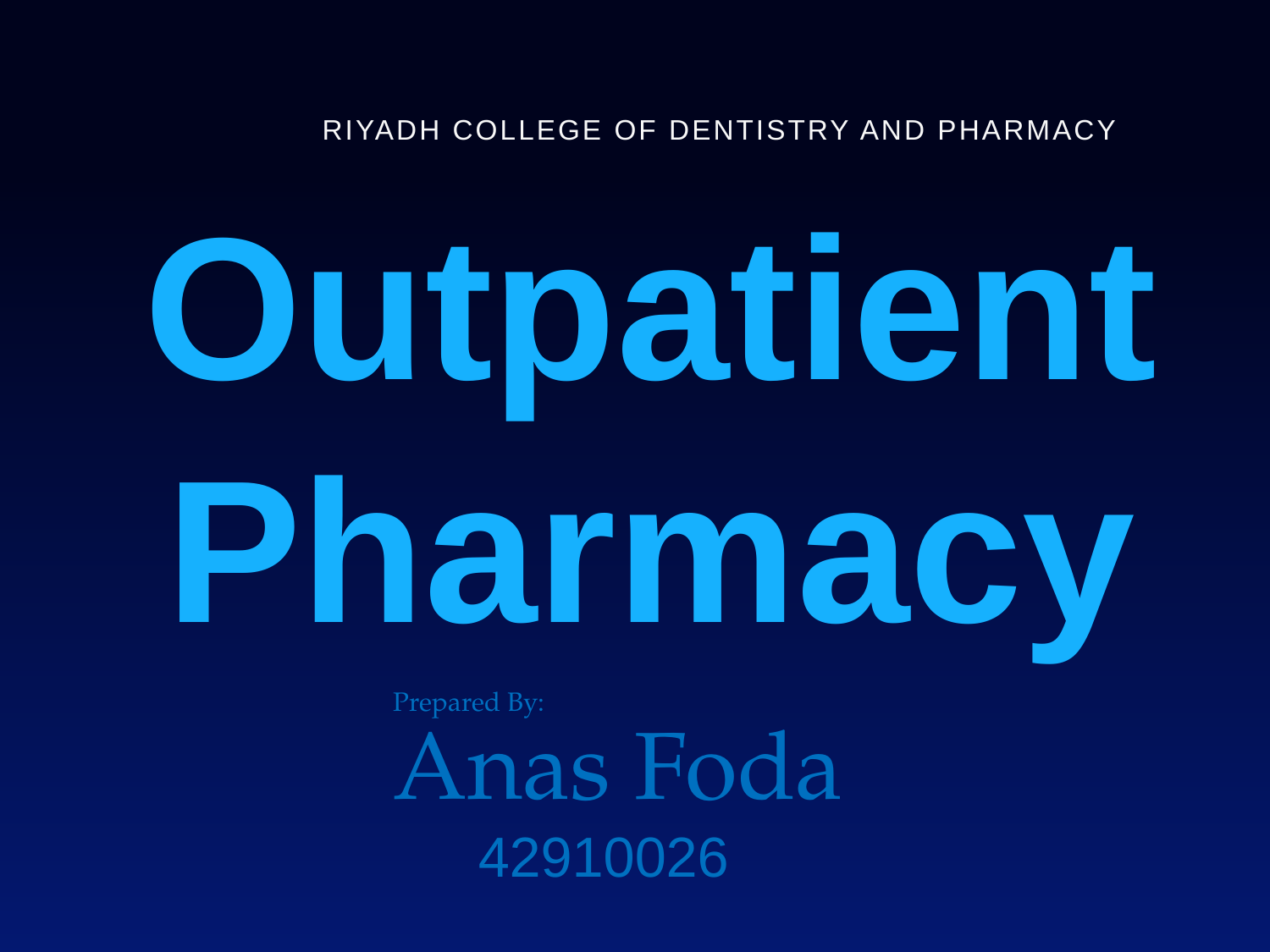

RIYADH COLLEGE OF DENTISTRY AND PHARMACY
Outpatient Pharmacy
Prepared By:
Anas Foda
42910026